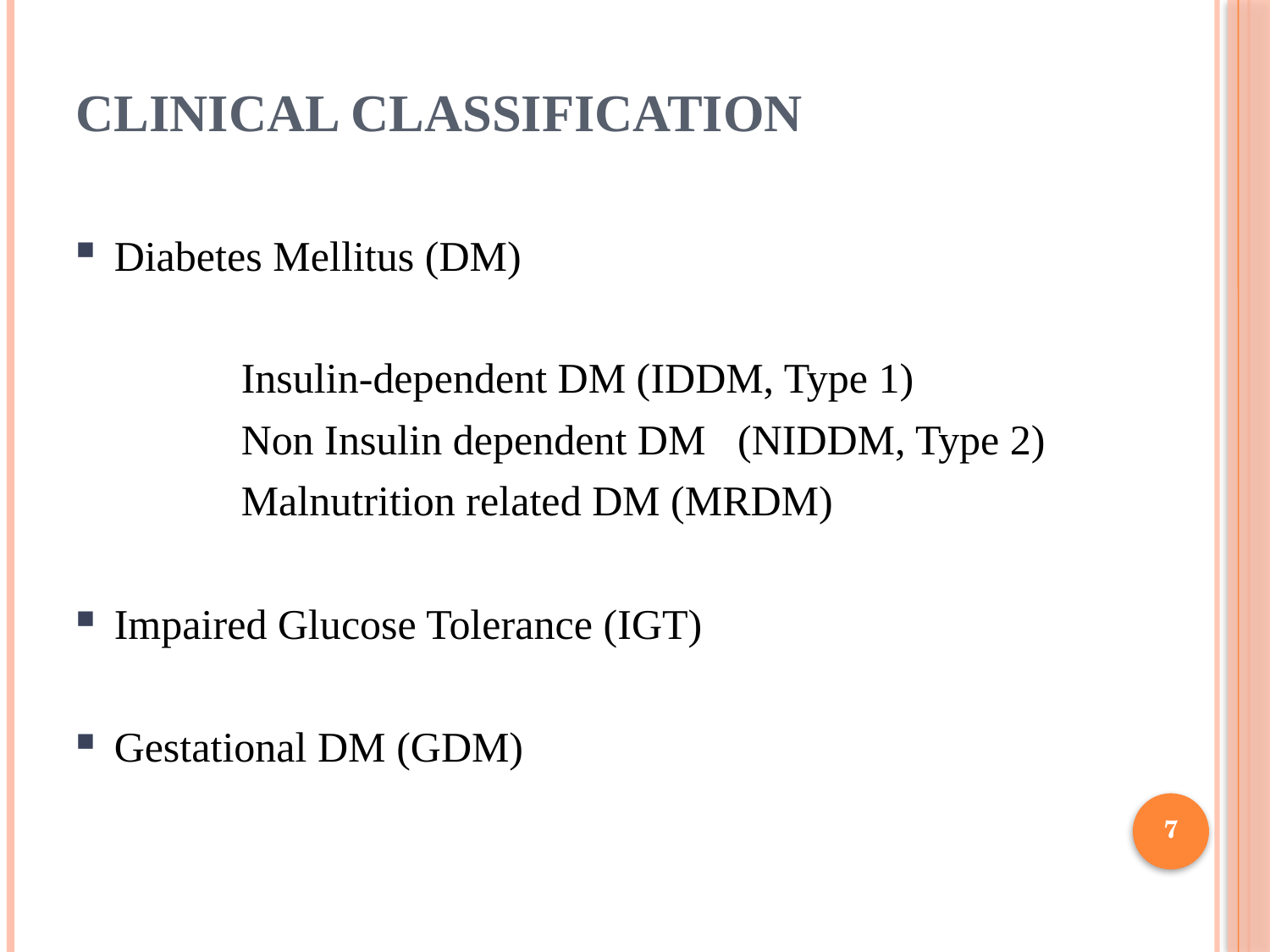

# Clinical Classification
Diabetes Mellitus (DM)

		Insulin-dependent DM (IDDM, Type 1)
		Non Insulin dependent DM   (NIDDM, Type 2)
		Malnutrition related DM (MRDM)

Impaired Glucose Tolerance (IGT)

Gestational DM (GDM)

7